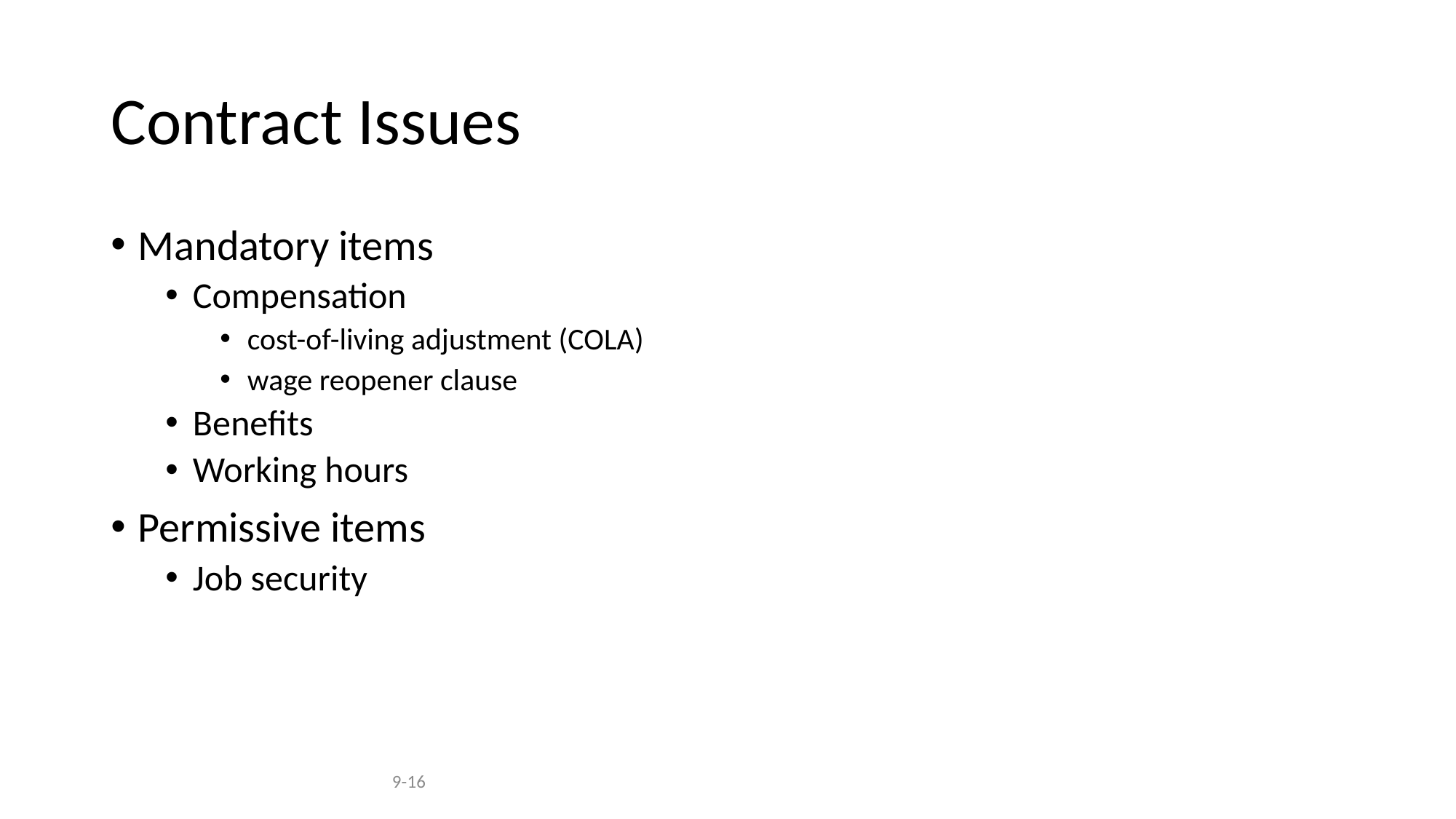

# Contract Issues
Mandatory items
Compensation
cost-of-living adjustment (COLA)
wage reopener clause
Benefits
Working hours
Permissive items
Job security
9-16